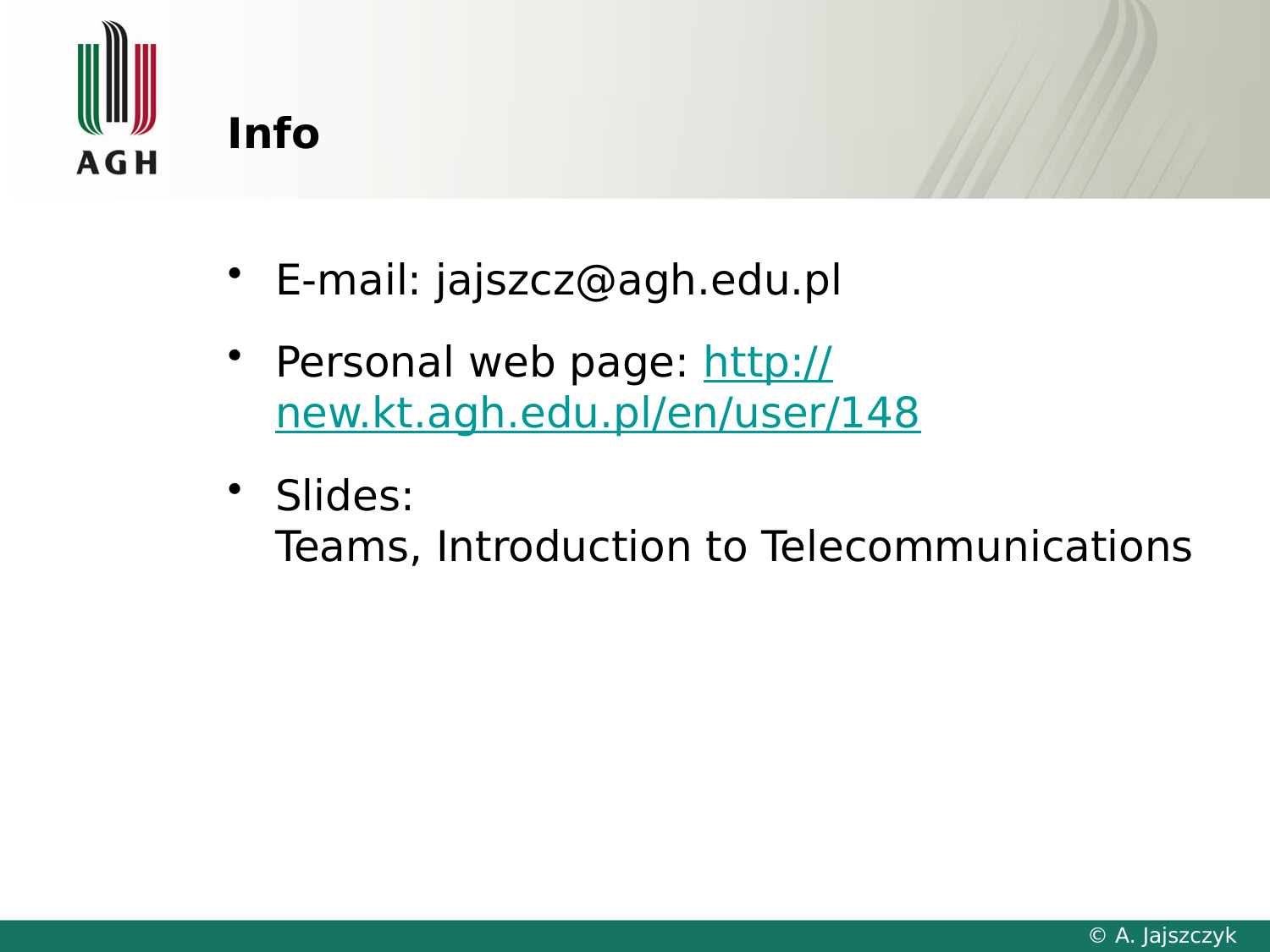

# Info
E-mail: jajszcz@agh.edu.pl
Personal web page: http://new.kt.agh.edu.pl/en/user/148
Slides:
Teams, Introduction to Telecommunications